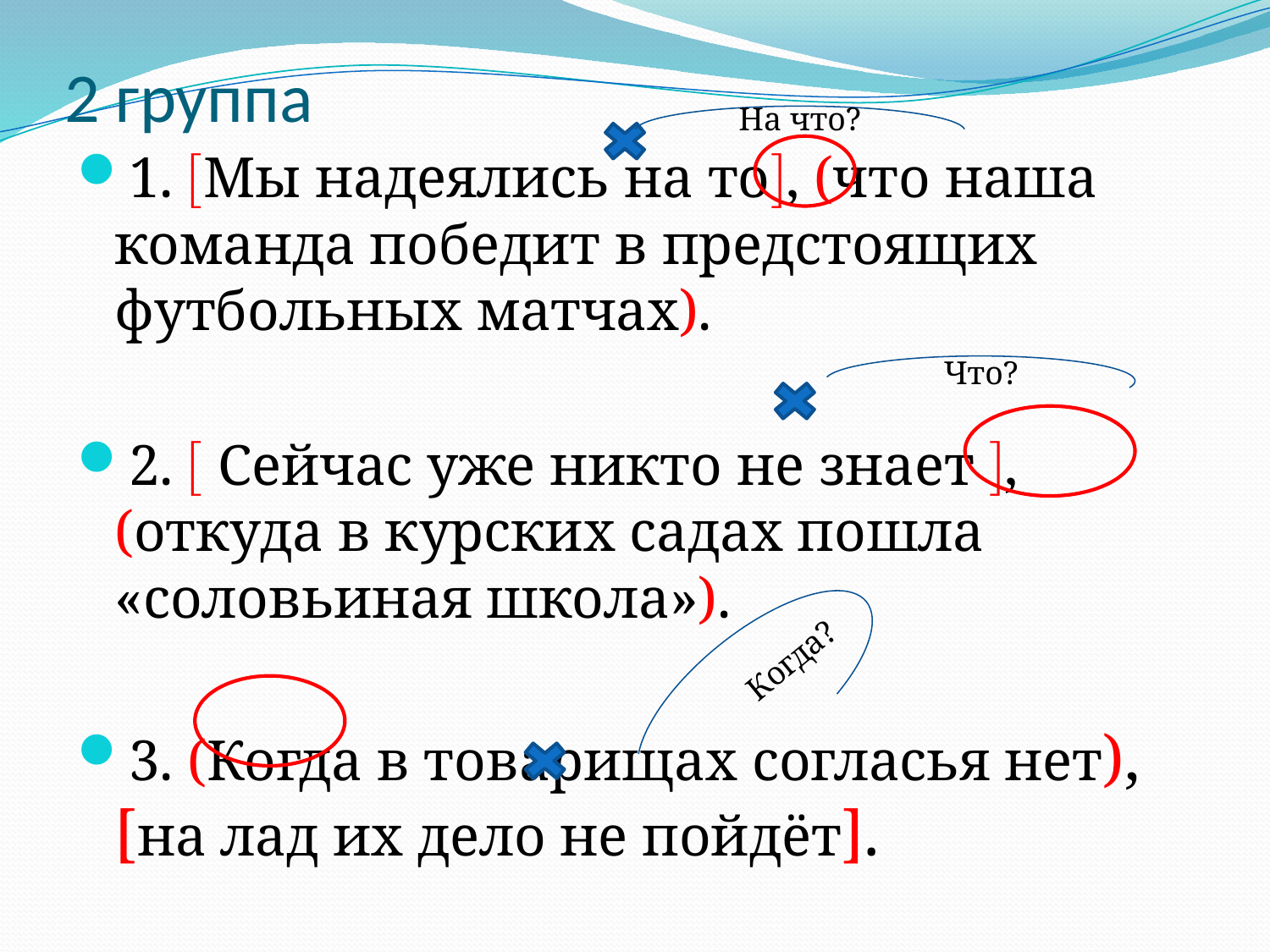

# 2 группа
На что?

1. [Мы надеялись на то], (что наша команда победит в предстоящих футбольных матчах).

2. [ Сейчас уже никто не знает ], (откуда в курских садах пошла «соловьиная школа»).

3. (Когда в товарищах согласья нет), [на лад их дело не пойдёт].

Что?

          Когда?